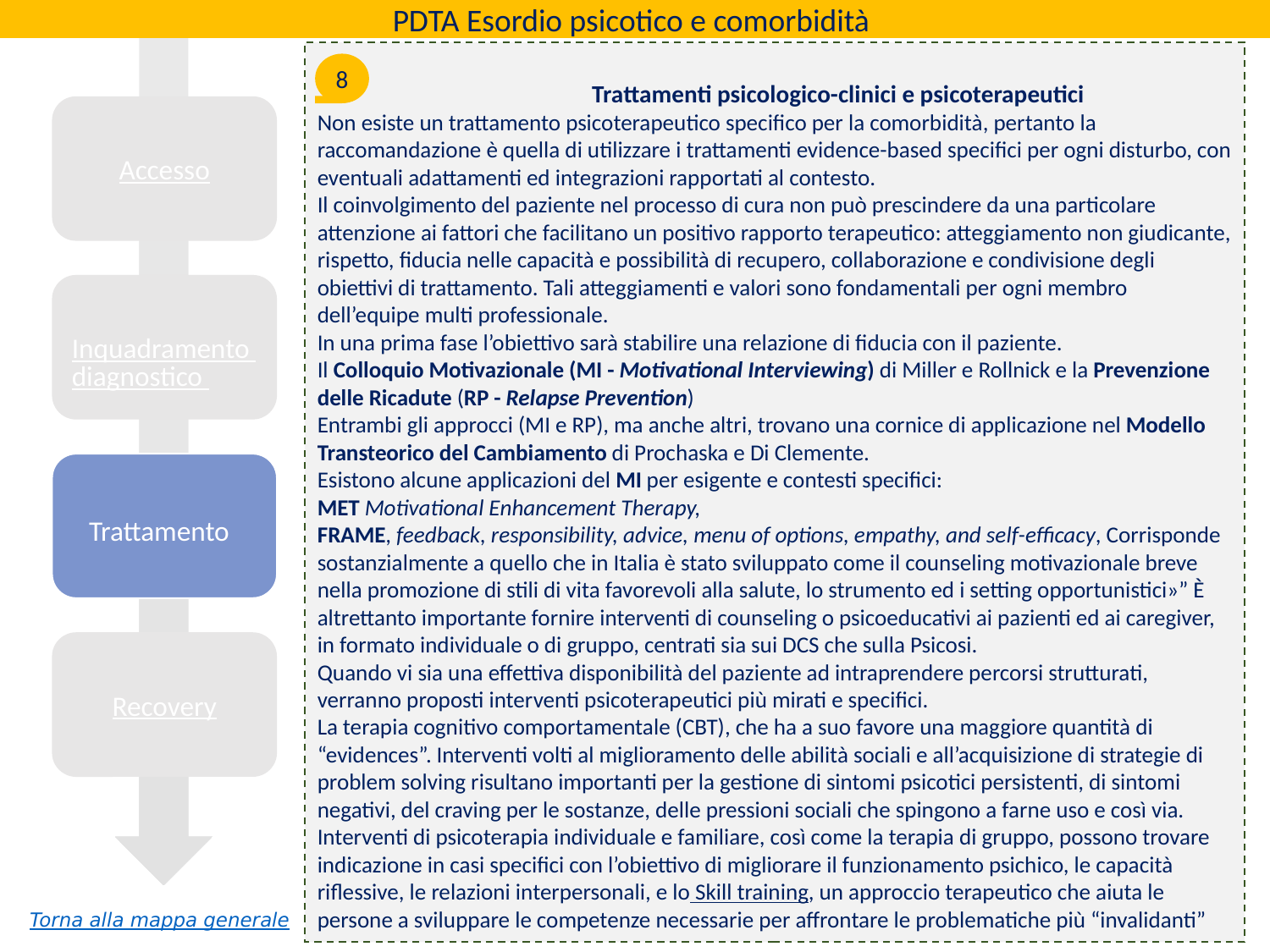

PDTA Esordio psicotico e comorbidità

	Trattamenti psicologico-clinici e psicoterapeutici
Non esiste un trattamento psicoterapeutico specifico per la comorbidità, pertanto la raccomandazione è quella di utilizzare i trattamenti evidence-based specifici per ogni disturbo, con eventuali adattamenti ed integrazioni rapportati al contesto.
Il coinvolgimento del paziente nel processo di cura non può prescindere da una particolare attenzione ai fattori che facilitano un positivo rapporto terapeutico: atteggiamento non giudicante, rispetto, fiducia nelle capacità e possibilità di recupero, collaborazione e condivisione degli obiettivi di trattamento. Tali atteggiamenti e valori sono fondamentali per ogni membro dell’equipe multi professionale.
In una prima fase l’obiettivo sarà stabilire una relazione di fiducia con il paziente.
Il Colloquio Motivazionale (MI - Motivational Interviewing) di Miller e Rollnick e la Prevenzione delle Ricadute (RP - Relapse Prevention)
Entrambi gli approcci (MI e RP), ma anche altri, trovano una cornice di applicazione nel Modello Transteorico del Cambiamento di Prochaska e Di Clemente.
Esistono alcune applicazioni del MI per esigente e contesti specifici:
MET Motivational Enhancement Therapy,
FRAME, feedback, responsibility, advice, menu of options, empathy, and self-efficacy, Corrisponde sostanzialmente a quello che in Italia è stato sviluppato come il counseling motivazionale breve nella promozione di stili di vita favorevoli alla salute, lo strumento ed i setting opportunistici»” È altrettanto importante fornire interventi di counseling o psicoeducativi ai pazienti ed ai caregiver, in formato individuale o di gruppo, centrati sia sui DCS che sulla Psicosi.
Quando vi sia una effettiva disponibilità del paziente ad intraprendere percorsi strutturati, verranno proposti interventi psicoterapeutici più mirati e specifici.
La terapia cognitivo comportamentale (CBT), che ha a suo favore una maggiore quantità di “evidences”. Interventi volti al miglioramento delle abilità sociali e all’acquisizione di strategie di problem solving risultano importanti per la gestione di sintomi psicotici persistenti, di sintomi negativi, del craving per le sostanze, delle pressioni sociali che spingono a farne uso e così via.
Interventi di psicoterapia individuale e familiare, così come la terapia di gruppo, possono trovare indicazione in casi specifici con l’obiettivo di migliorare il funzionamento psichico, le capacità riflessive, le relazioni interpersonali, e lo Skill training, un approccio terapeutico che aiuta le persone a sviluppare le competenze necessarie per affrontare le problematiche più “invalidanti”
8
Accesso
Inquadramento diagnostico
Trattamento
Recovery
Torna alla mappa generale